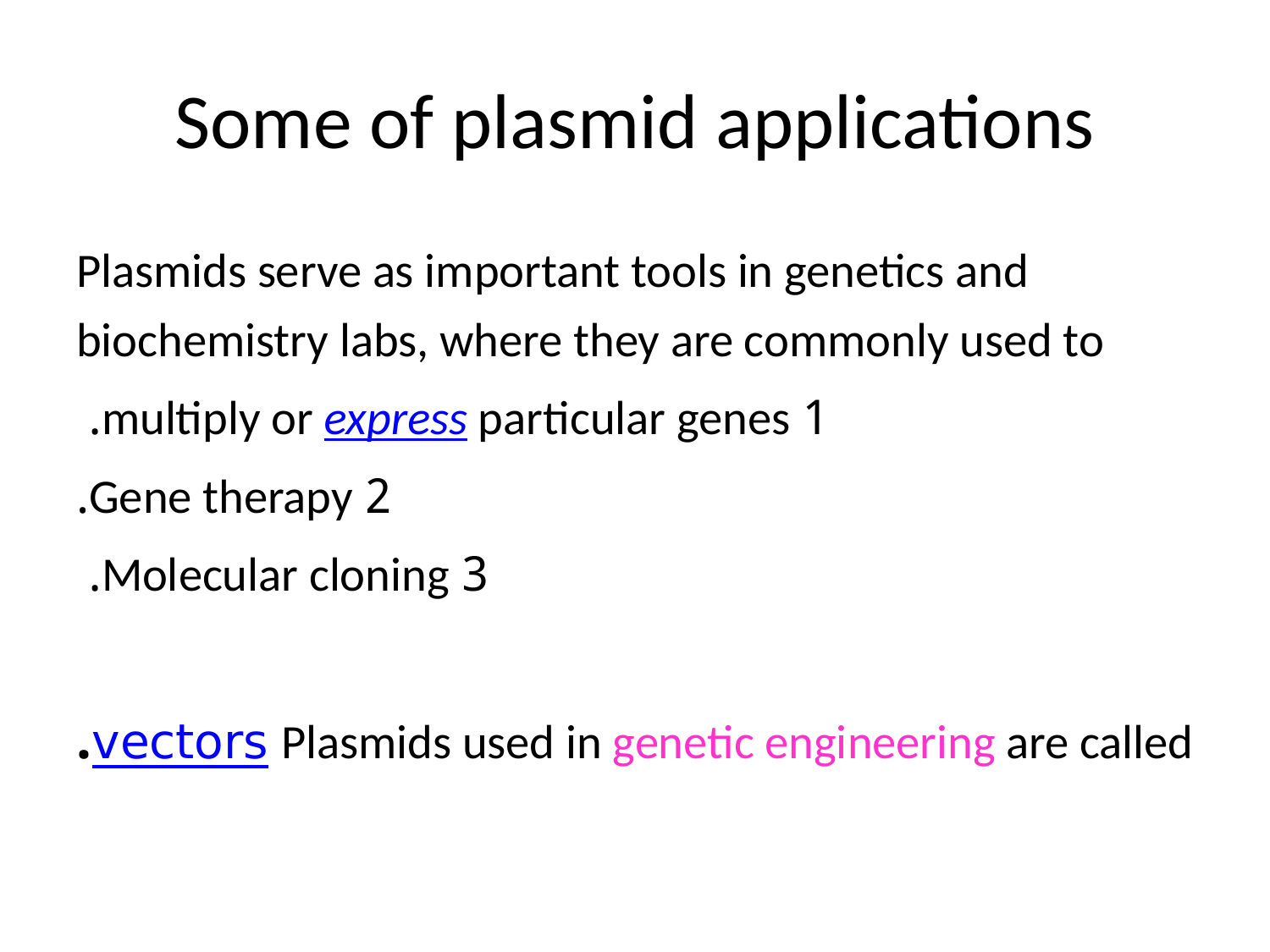

# Some of plasmid applications
Plasmids serve as important tools in genetics and biochemistry labs, where they are commonly used to
 1 multiply or express particular genes.
 2 Gene therapy.
 3 Molecular cloning.

Plasmids used in genetic engineering are called vectors.